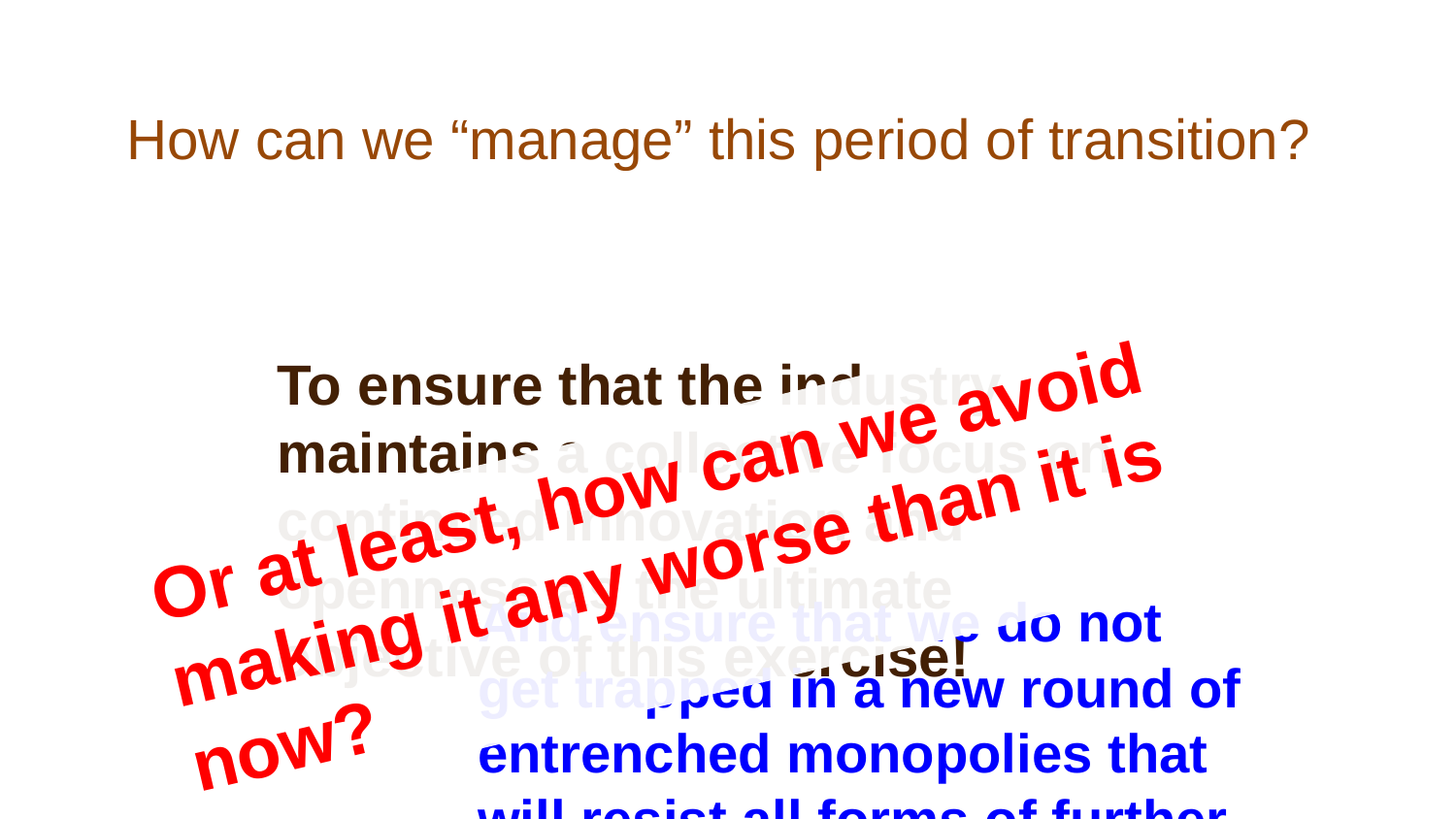

How can we “manage” this period of transition?
To ensure that the industry maintains a collective focus on continued innovation and openness as the ultimate objective of this exercise!
Or at least, how can we avoid making it any worse than it is now?
And ensure that we do not get trapped in a new round of entrenched monopolies that will resist all forms of further innovation!